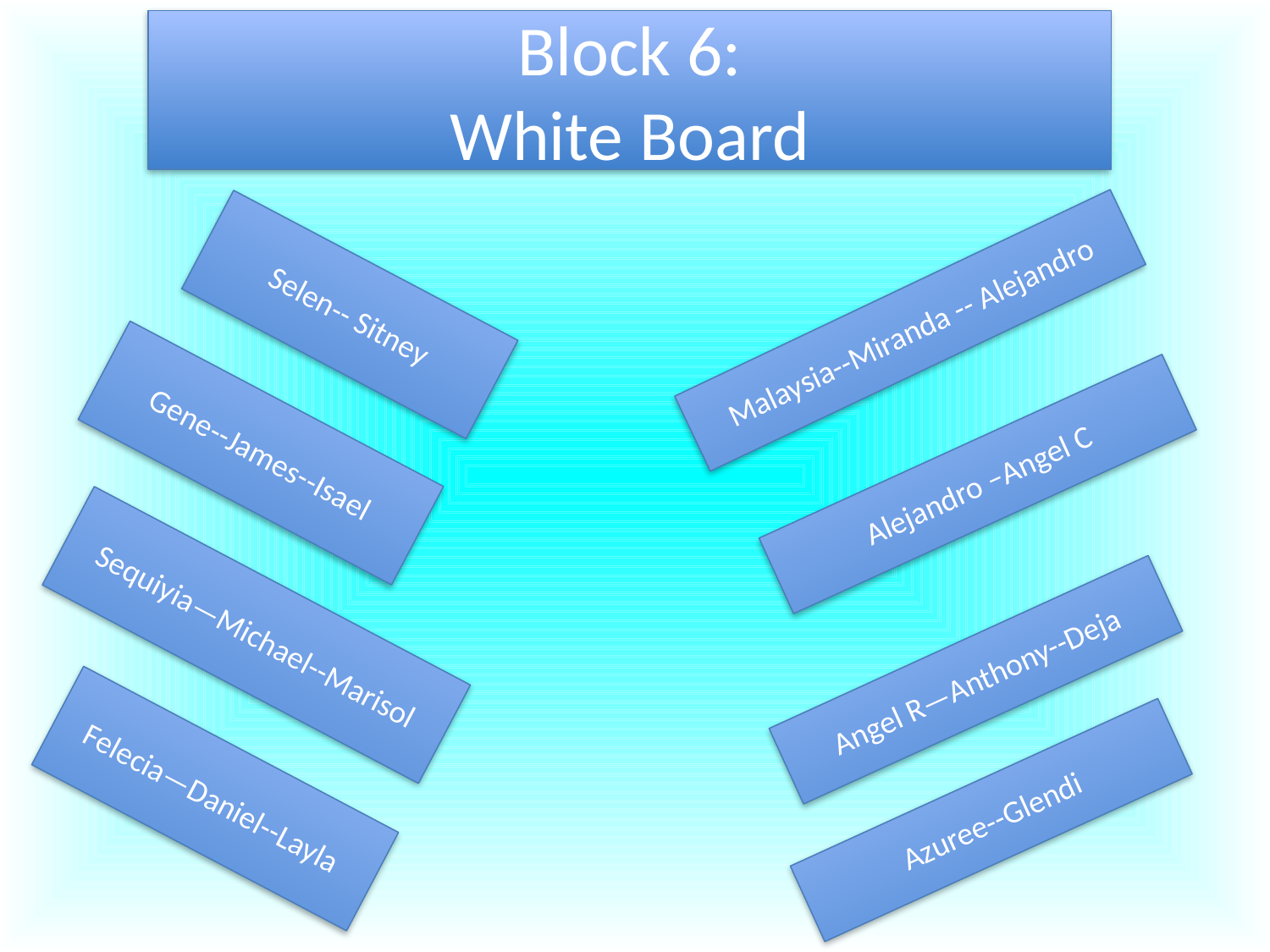

Block 6:
White Board
Selen-- Sitney
Malaysia--Miranda -- Alejandro
Gene--James--Isael
Alejandro –Angel C
Sequiyia—Michael--Marisol
Angel R—Anthony--Deja
Felecia—Daniel--Layla
Azuree--Glendi